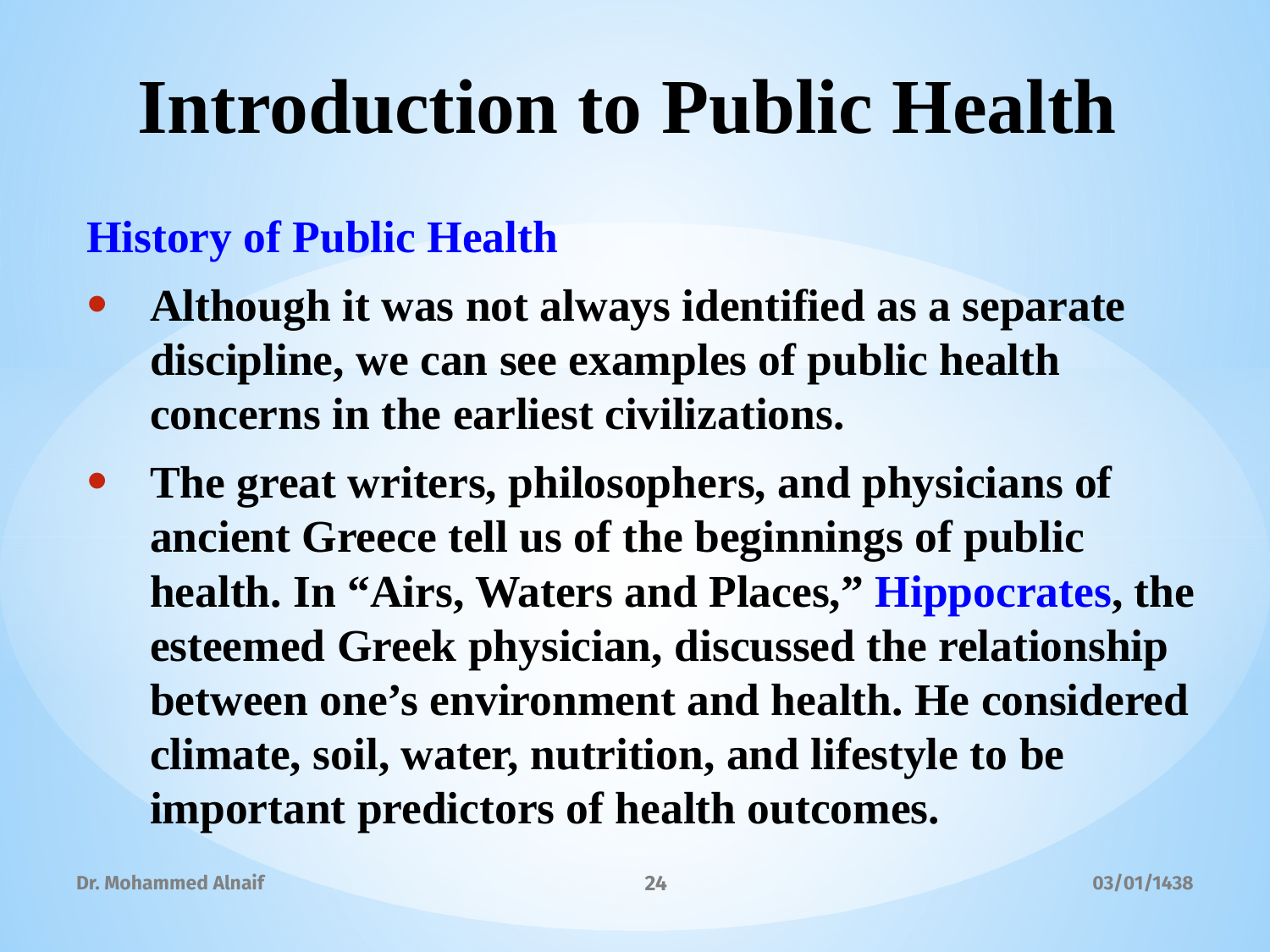

# Introduction to Public Health
History of Public Health
Although it was not always identified as a separate discipline, we can see examples of public health concerns in the earliest civilizations.
The great writers, philosophers, and physicians of ancient Greece tell us of the beginnings of public health. In “Airs, Waters and Places,” Hippocrates, the esteemed Greek physician, discussed the relationship between one’s environment and health. He considered climate, soil, water, nutrition, and lifestyle to be important predictors of health outcomes.
Dr. Mohammed Alnaif
24
03/01/1438